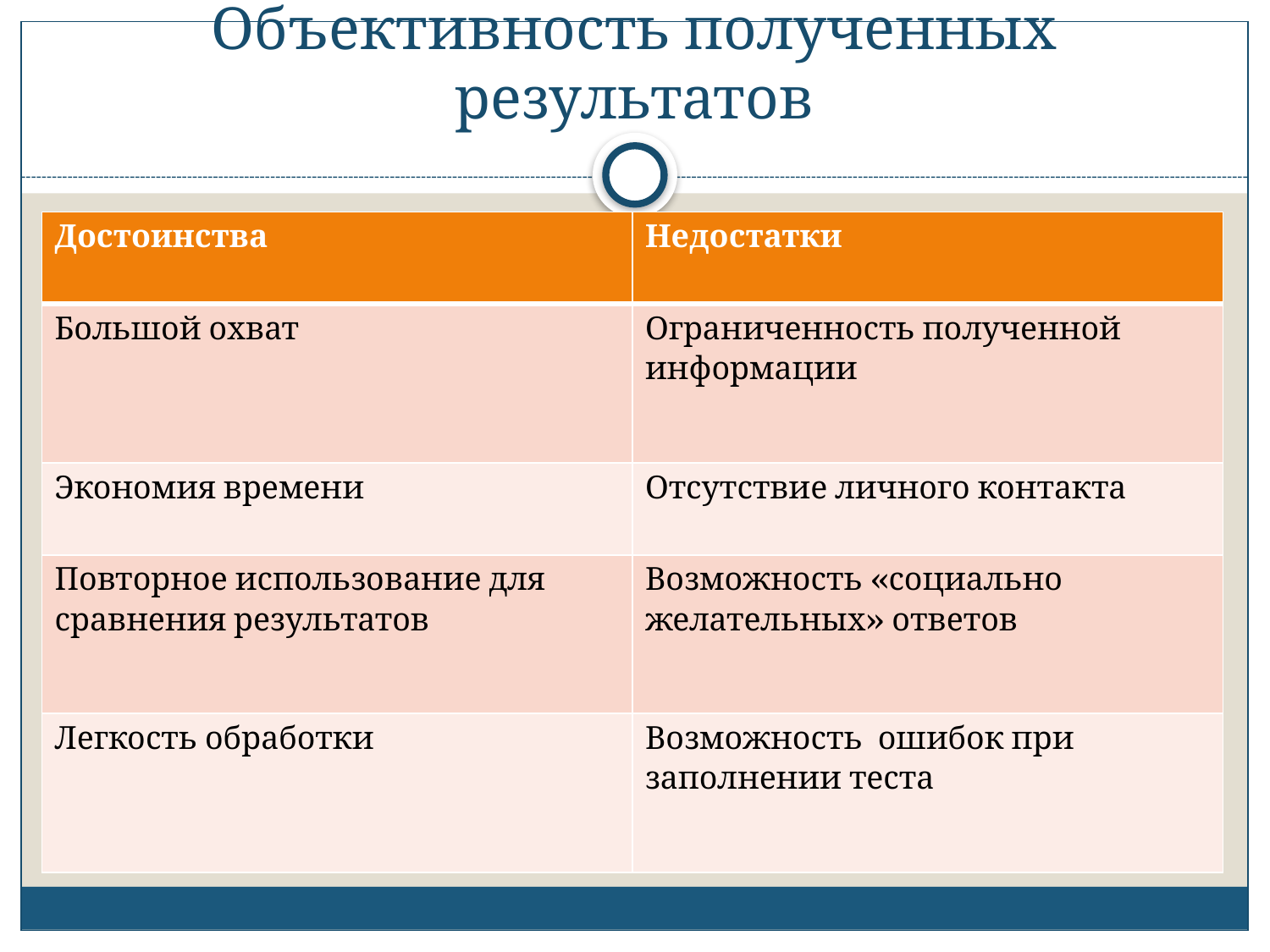

# Объективность полученных результатов
| Достоинства | Недостатки |
| --- | --- |
| Большой охват | Ограниченность полученной информации |
| Экономия времени | Отсутствие личного контакта |
| Повторное использование для сравнения результатов | Возможность «социально желательных» ответов |
| Легкость обработки | Возможность ошибок при заполнении теста |